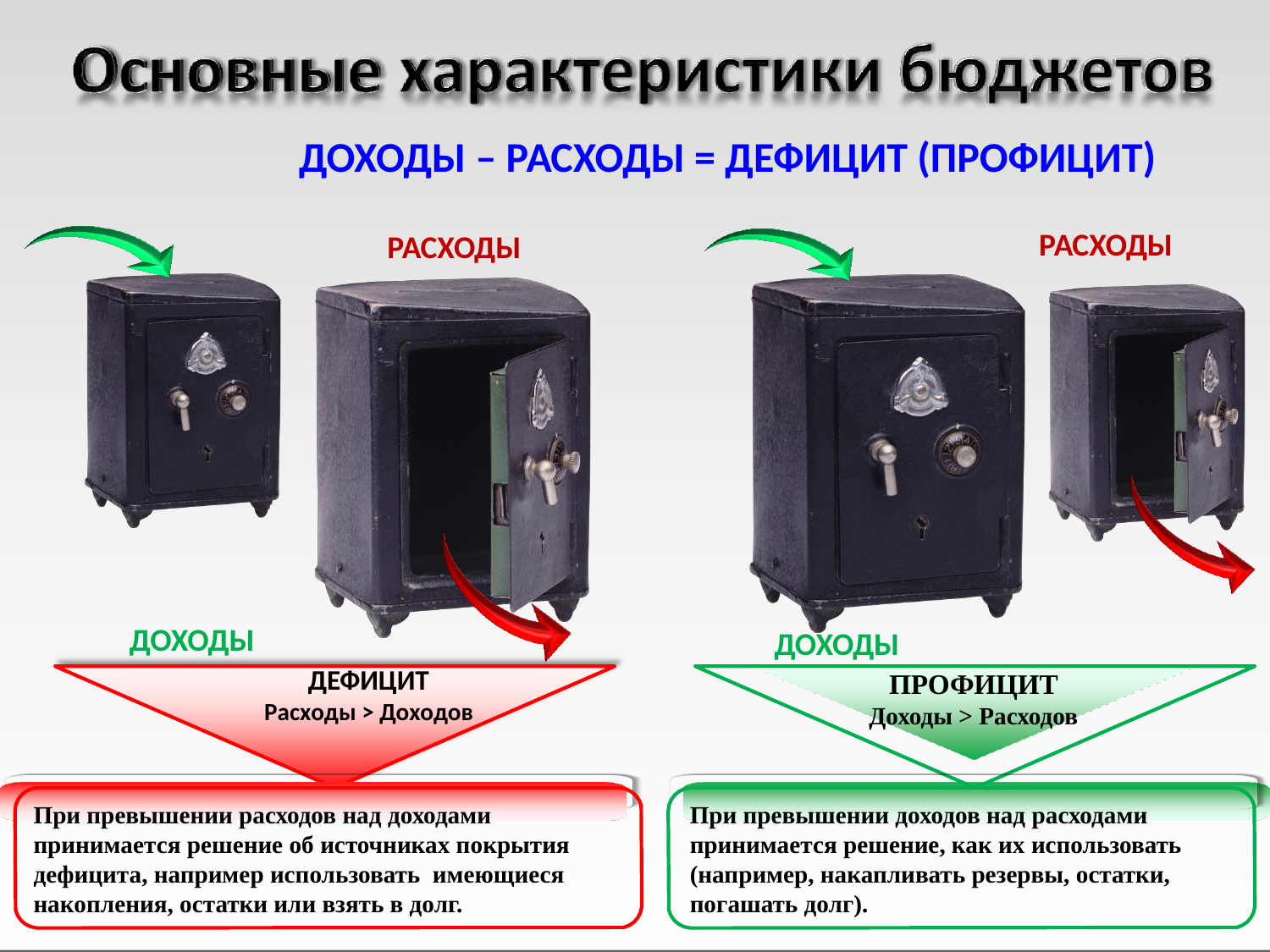

# ДОХОДЫ – РАСХОДЫ = ДЕФИЦИТ (ПРОФИЦИТ)

РАСХОДЫ
РАСХОДЫ

ДОХОДЫ
ДЕФИЦИТ
Расходы > Доходов
ДОХОДЫ

ПРОФИЦИТ
Доходы > Расходов

При превышении расходов над доходами принимается решение об источниках покрытия дефицита, например использовать  имеющиеся накопления, остатки или взять в долг.
При превышении доходов над расходами принимается решение, как их использовать (например, накапливать резервы, остатки, погашать долг).